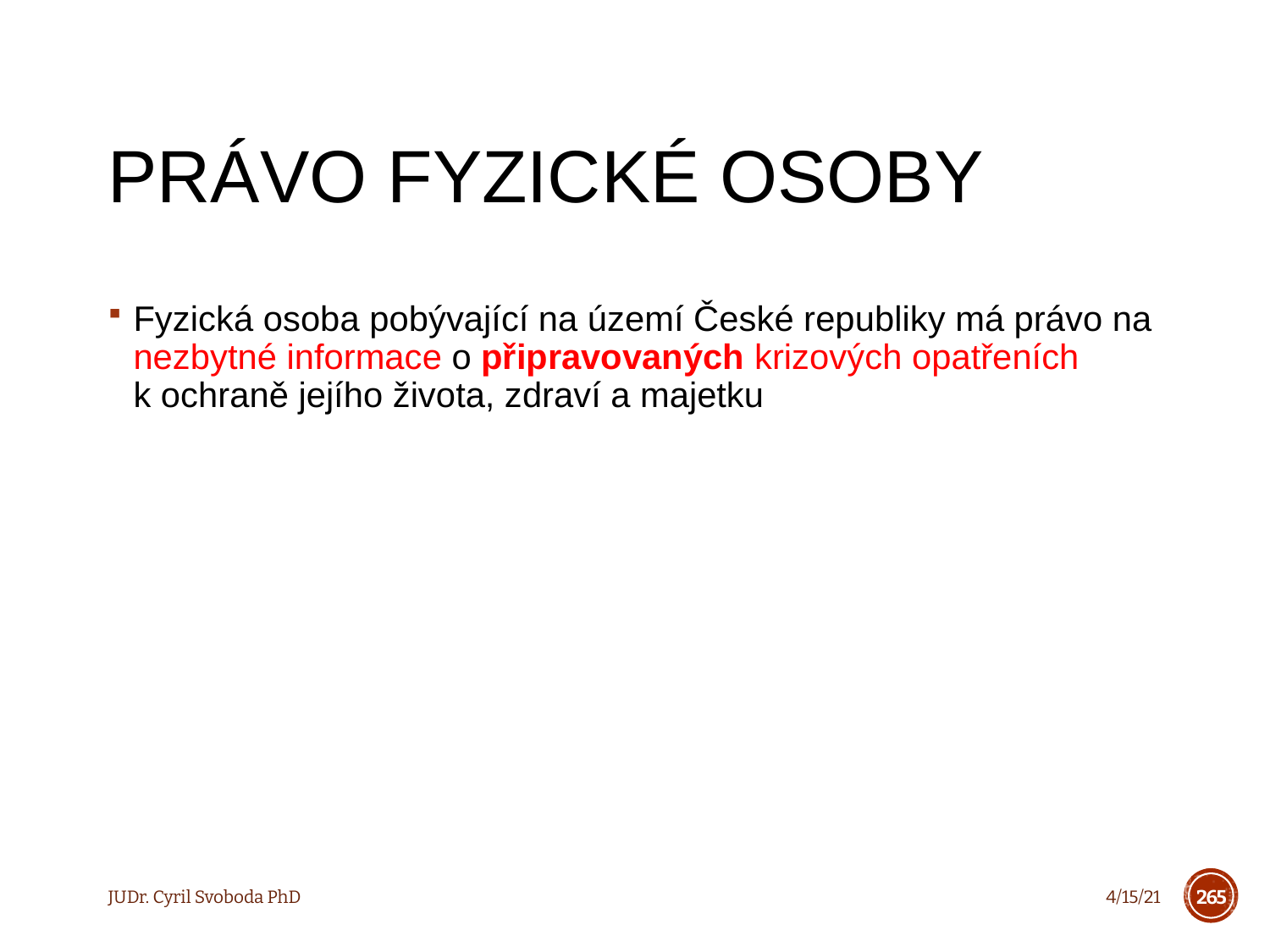

# Právo fyzické osoby
Fyzická osoba pobývající na území České republiky má právo na nezbytné informace o připravovaných krizových opatřeních k ochraně jejího života, zdraví a majetku
JUDr. Cyril Svoboda PhD
4/15/21
265